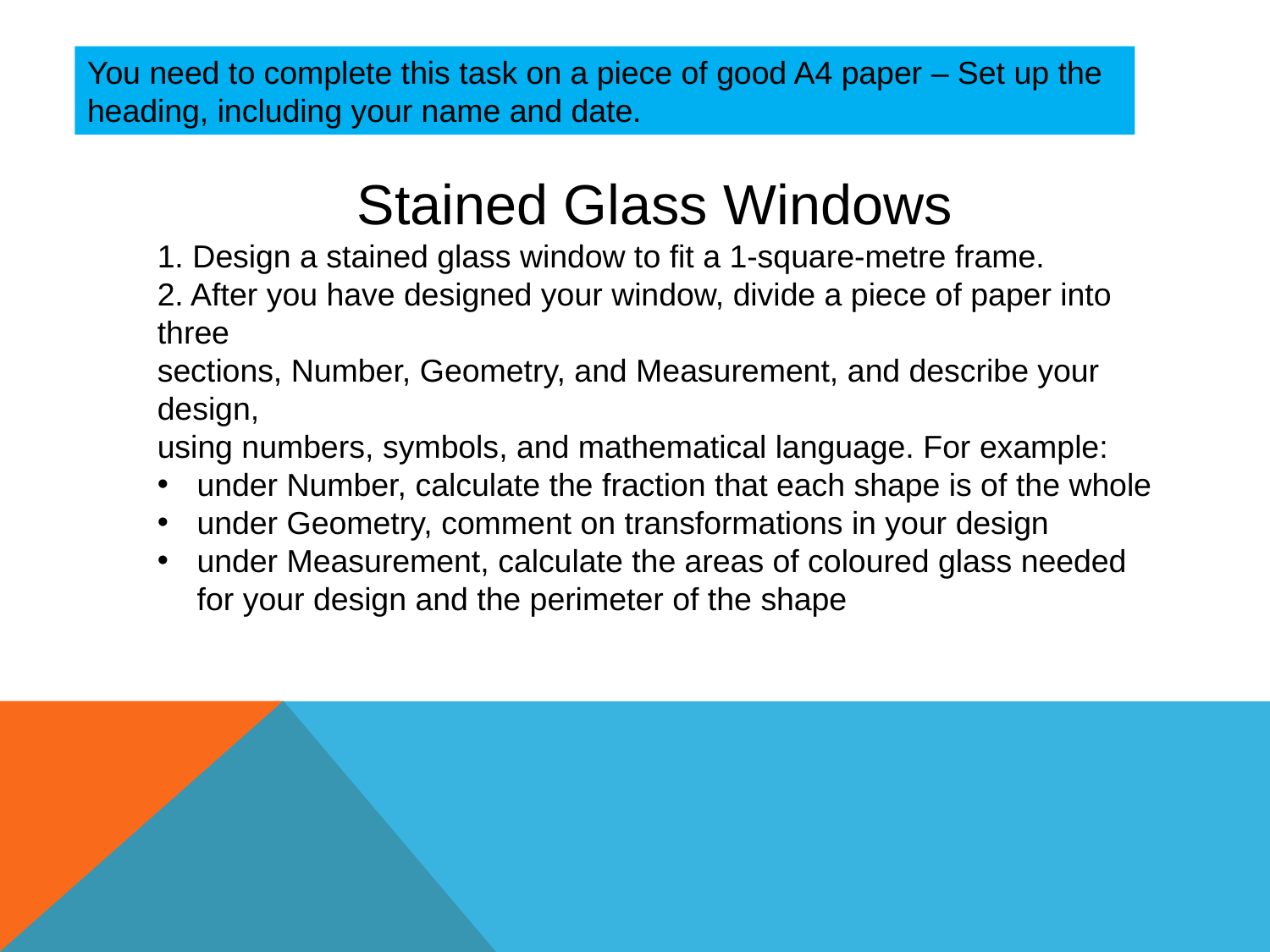

You need to complete this task on a piece of good A4 paper – Set up the heading, including your name and date.
Stained Glass Windows
1. Design a stained glass window to fit a 1-square-metre frame.
2. After you have designed your window, divide a piece of paper into three
sections, Number, Geometry, and Measurement, and describe your design,
using numbers, symbols, and mathematical language. For example:
under Number, calculate the fraction that each shape is of the whole
under Geometry, comment on transformations in your design
under Measurement, calculate the areas of coloured glass needed for your design and the perimeter of the shape